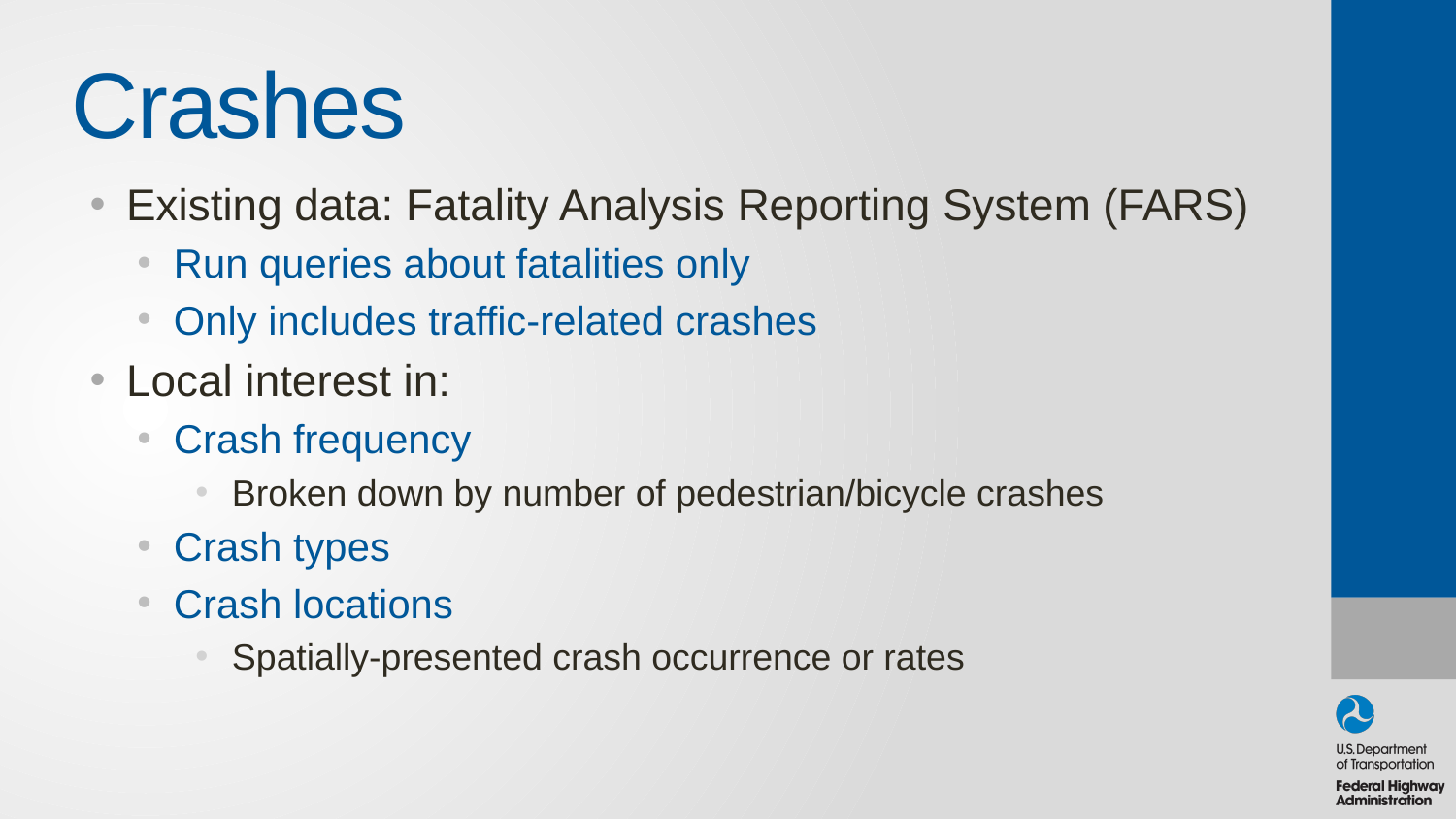

# Crashes
Existing data: Fatality Analysis Reporting System (FARS)
Run queries about fatalities only
Only includes traffic-related crashes
Local interest in:
Crash frequency
Broken down by number of pedestrian/bicycle crashes
Crash types
Crash locations
Spatially-presented crash occurrence or rates